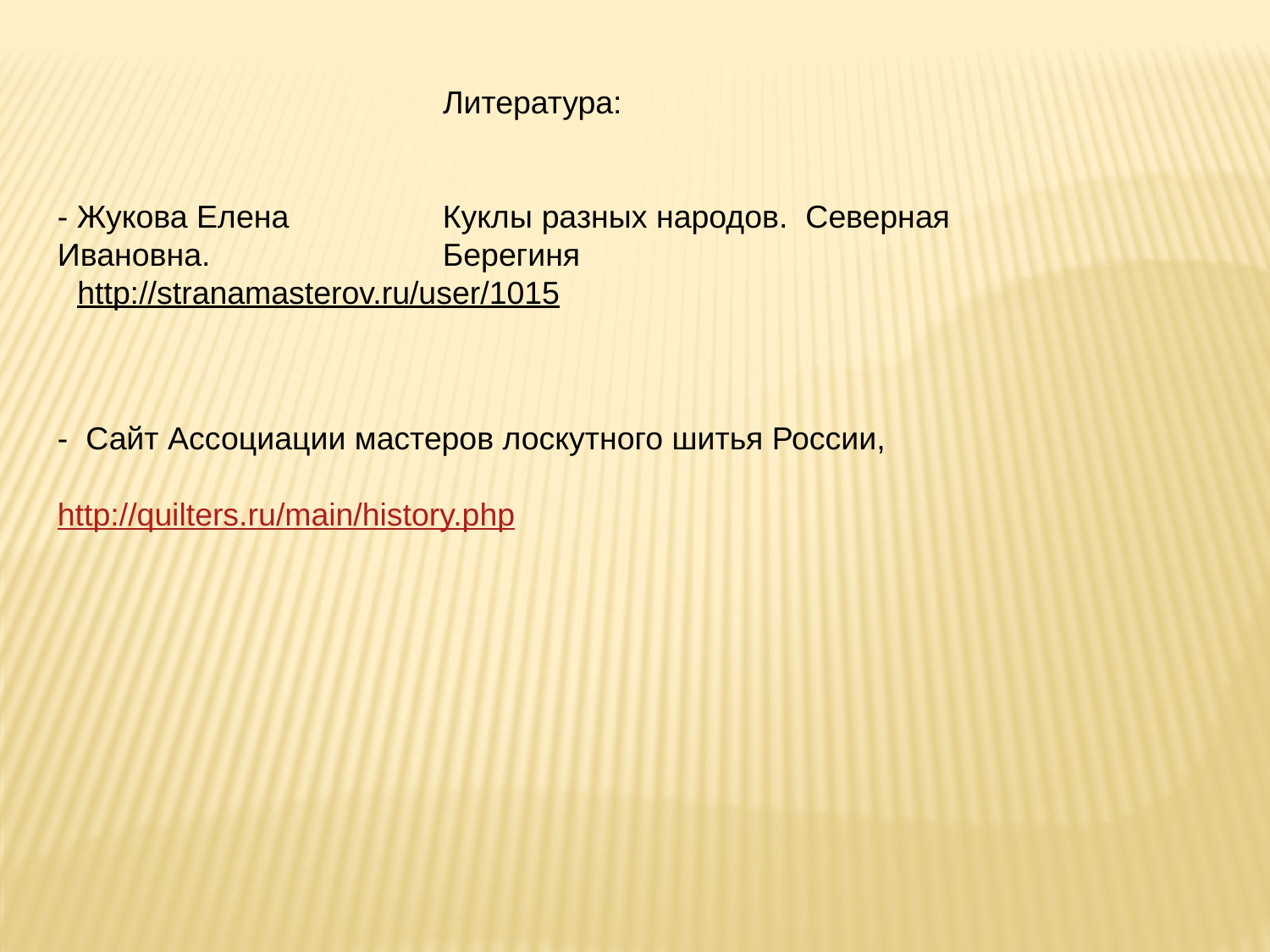

Литература:
- Жукова Елена Ивановна.
Куклы разных народов.  Северная Берегиня
http://stranamasterov.ru/user/1015
-  Сайт Ассоциации мастеров лоскутного шитья России,

http://quilters.ru/main/history.php